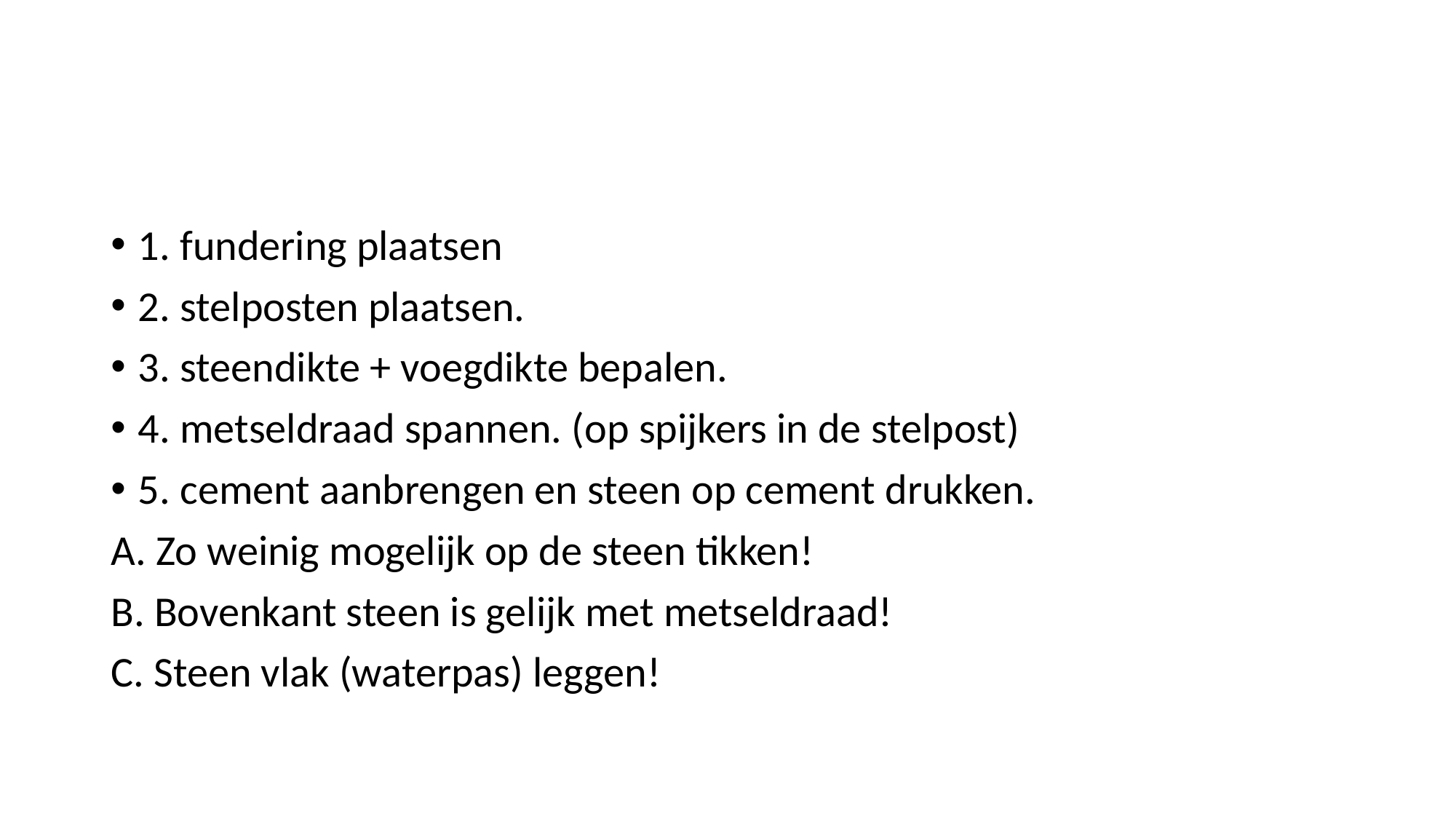

#
1. fundering plaatsen
2. stelposten plaatsen.
3. steendikte + voegdikte bepalen.
4. metseldraad spannen. (op spijkers in de stelpost)
5. cement aanbrengen en steen op cement drukken.
A. Zo weinig mogelijk op de steen tikken!
B. Bovenkant steen is gelijk met metseldraad!
C. Steen vlak (waterpas) leggen!